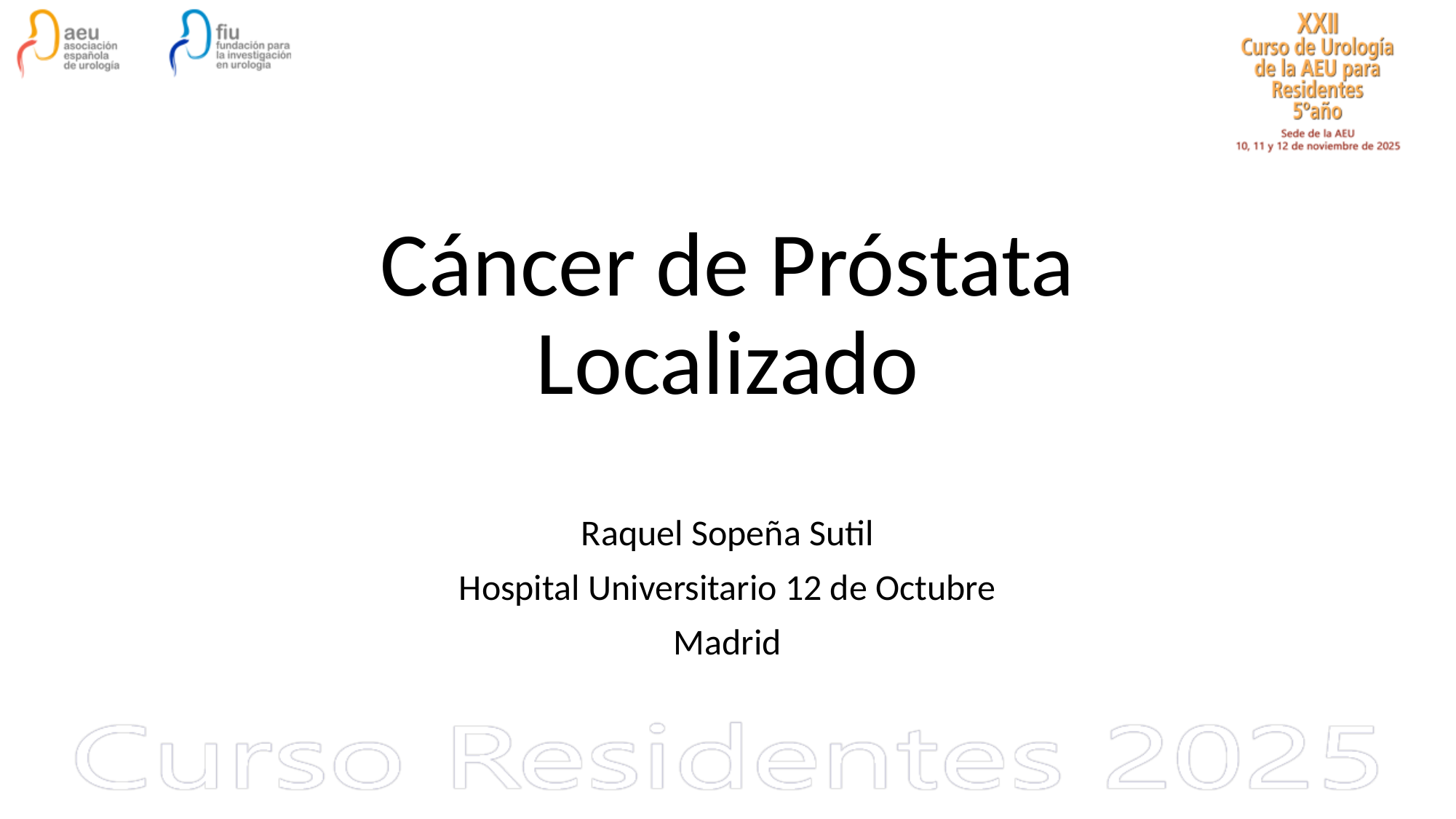

# Cáncer de Próstata Localizado
Raquel Sopeña Sutil
Hospital Universitario 12 de Octubre
Madrid